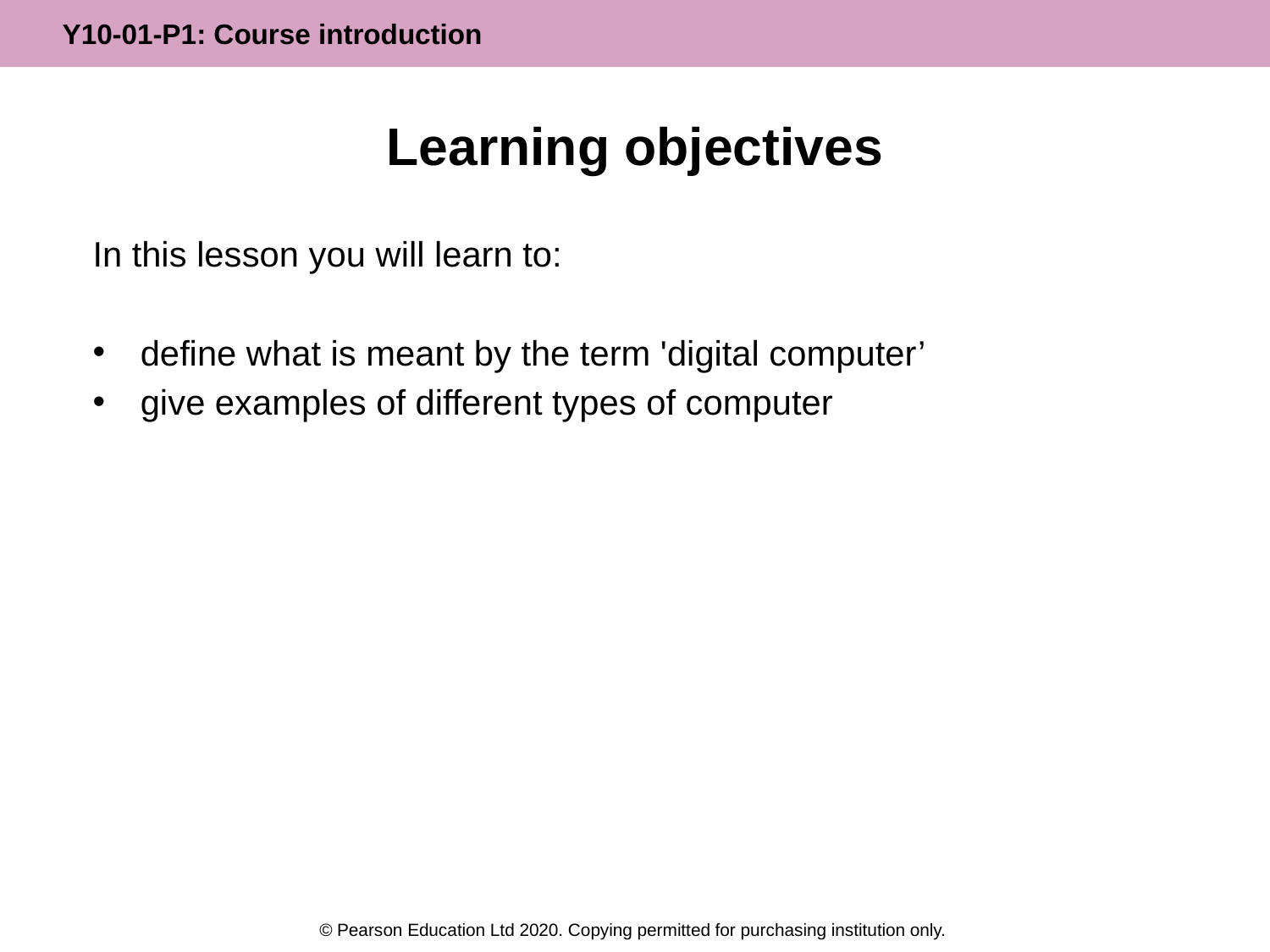

# Learning objectives
In this lesson you will learn to:

define what is meant by the term 'digital computer’
give examples of different types of computer
© Pearson Education Ltd 2020. Copying permitted for purchasing institution only.